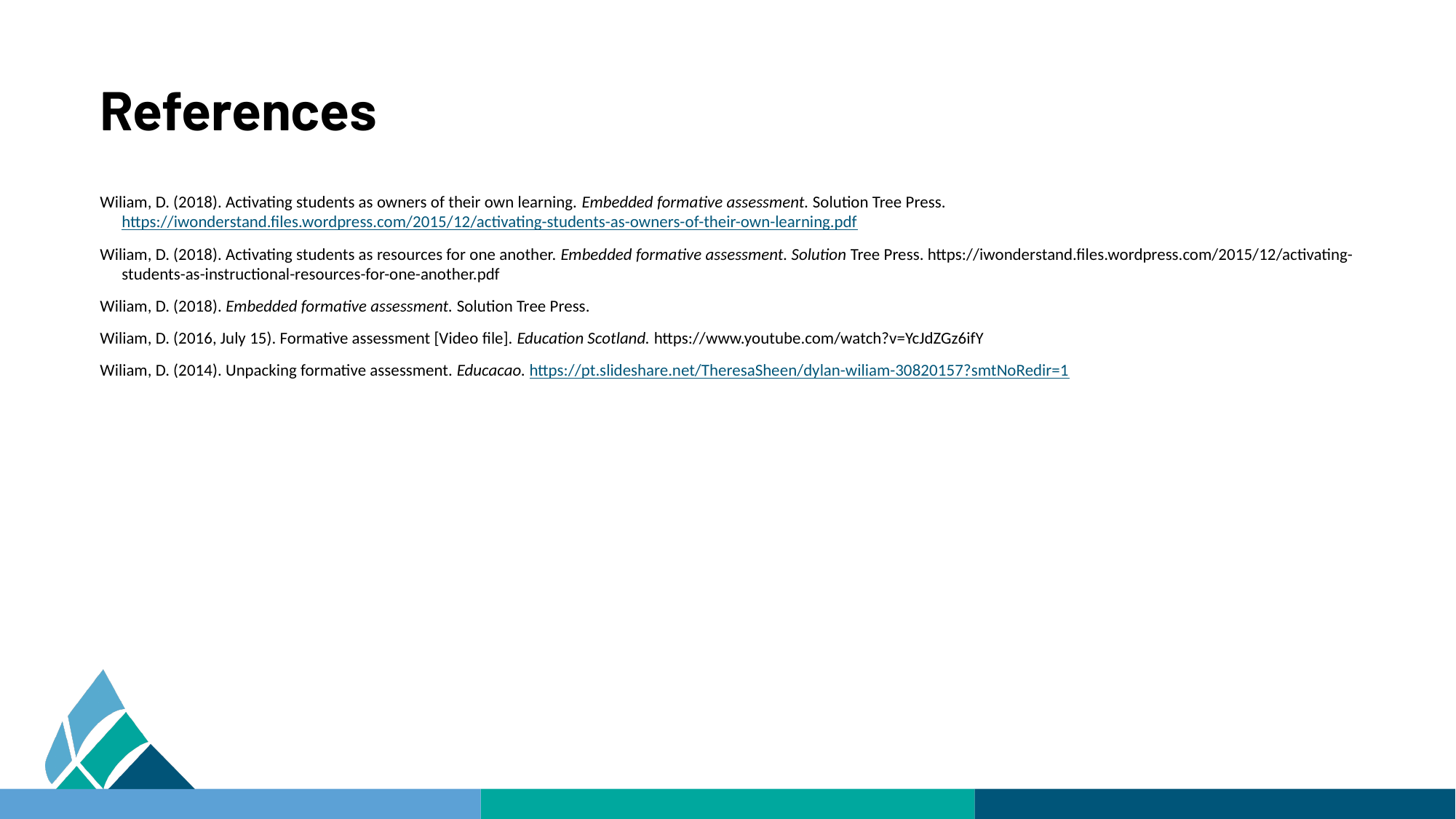

# References
Wiliam, D. (2018). Activating students as owners of their own learning. Embedded formative assessment. Solution Tree Press. https://iwonderstand.files.wordpress.com/2015/12/activating-students-as-owners-of-their-own-learning.pdf
Wiliam, D. (2018). Activating students as resources for one another. Embedded formative assessment. Solution Tree Press. https://iwonderstand.files.wordpress.com/2015/12/activating-students-as-instructional-resources-for-one-another.pdf
Wiliam, D. (2018). Embedded formative assessment. Solution Tree Press.
Wiliam, D. (2016, July 15). Formative assessment [Video file]. Education Scotland. https://www.youtube.com/watch?v=YcJdZGz6ifY
Wiliam, D. (2014). Unpacking formative assessment. Educacao. https://pt.slideshare.net/TheresaSheen/dylan-wiliam-30820157?smtNoRedir=1